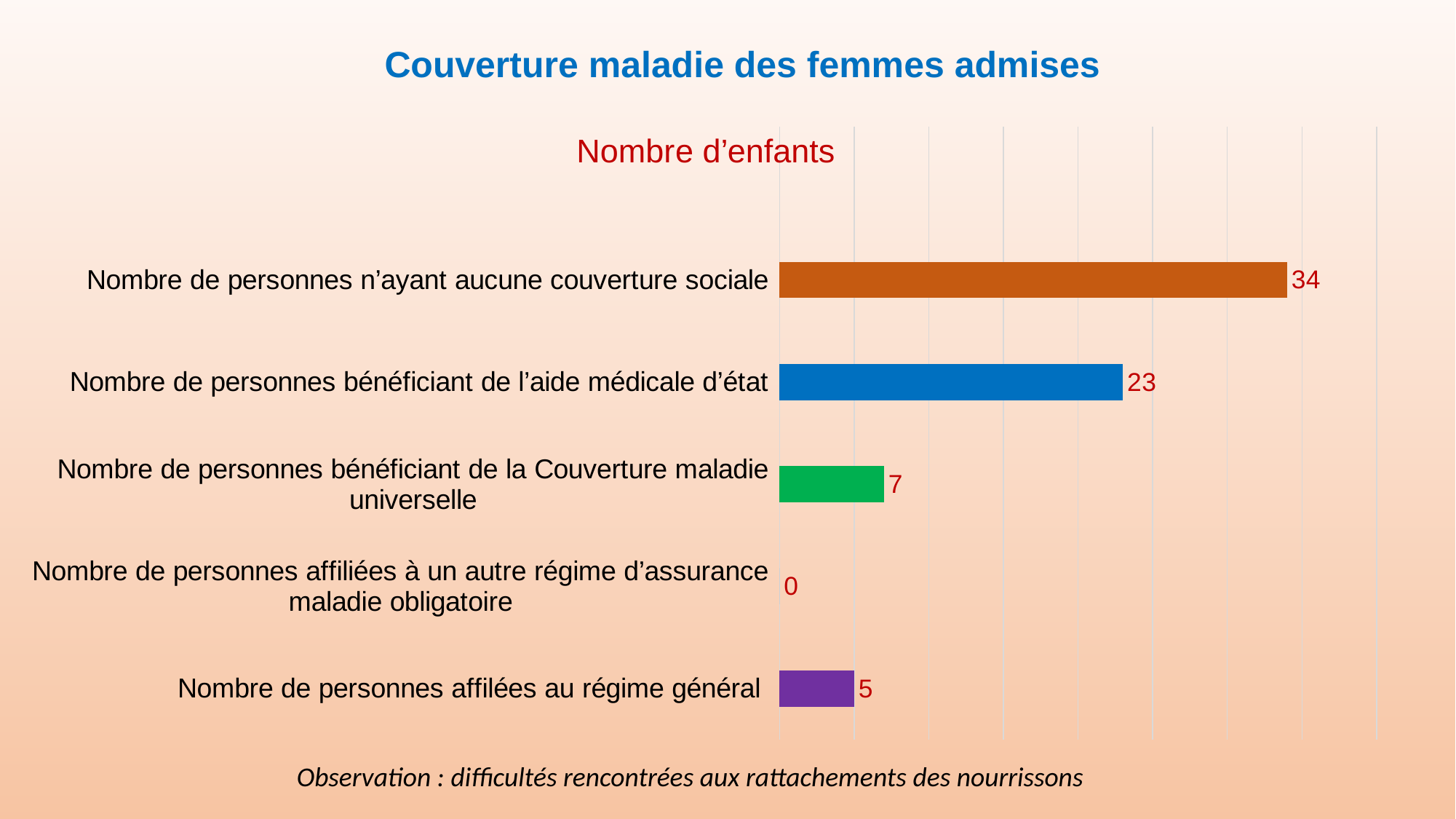

### Chart: Nombre d’enfants

| Category | Nombre d’enfants |
|---|---|
| Nombre de personnes affilées au régime général  | 5.0 |
| Nombre de personnes affiliées à un autre régime d’assurance maladie obligatoire | 0.0 |
| Nombre de personnes bénéficiant de la Couverture maladie universelle | 7.0 |
| Nombre de personnes bénéficiant de l’aide médicale d’état | 23.0 |
| Nombre de personnes n’ayant aucune couverture sociale | 34.0 |
Couverture maladie des femmes admises
Observation : difficultés rencontrées aux rattachements des nourrissons